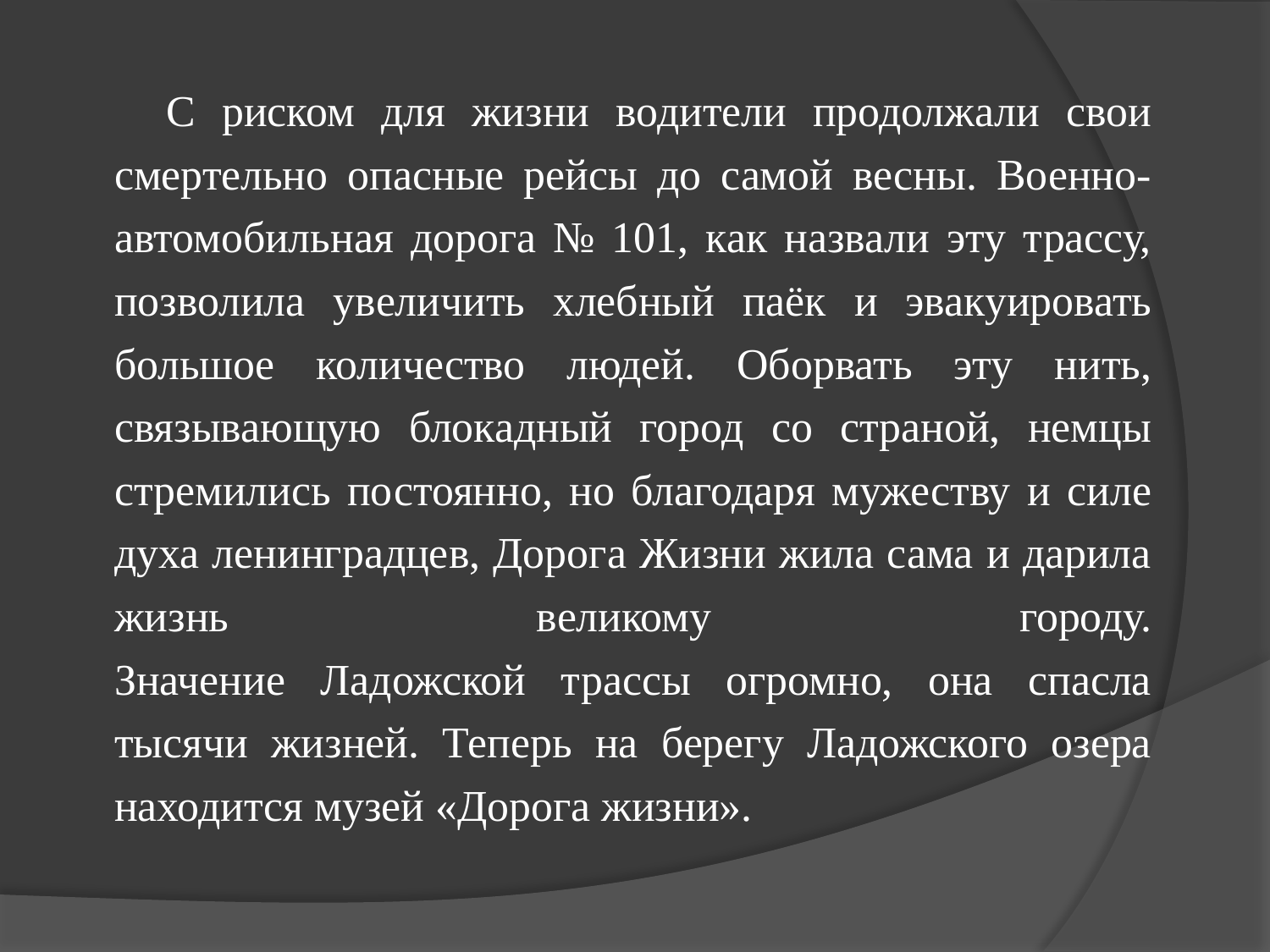

С риском для жизни водители продолжали свои смертельно опасные рейсы до самой весны. Военно-автомобильная дорога № 101, как назвали эту трассу, позволила увеличить хлебный паёк и эвакуировать большое количество людей. Оборвать эту нить, связывающую блокадный город со страной, немцы стремились постоянно, но благодаря мужеству и силе духа ленинградцев, Дорога Жизни жила сама и дарила жизнь великому городу.
Значение Ладожской трассы огромно, она спасла тысячи жизней. Теперь на берегу Ладожского озера находится музей «Дорога жизни».